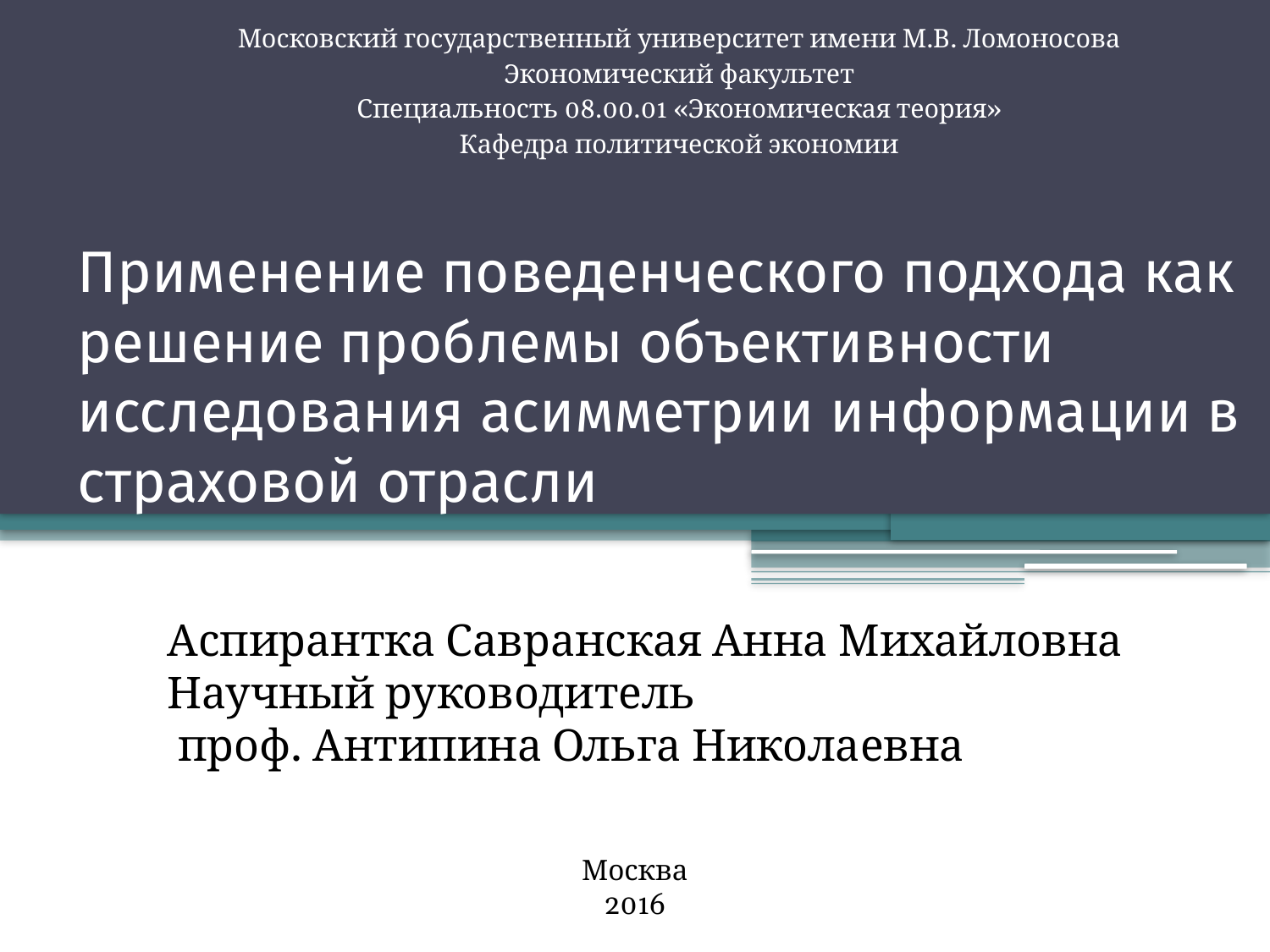

Московский государственный университет имени М.В. Ломоносова
Экономический факультет
Специальность 08.00.01 «Экономическая теория»
Кафедра политической экономии

# Применение поведенческого подхода как решение проблемы объективности исследования асимметрии информации в страховой отрасли
Аспирантка Савранская Анна Михайловна
Научный руководитель
 проф. Антипина Ольга Николаевна

Москва
2016